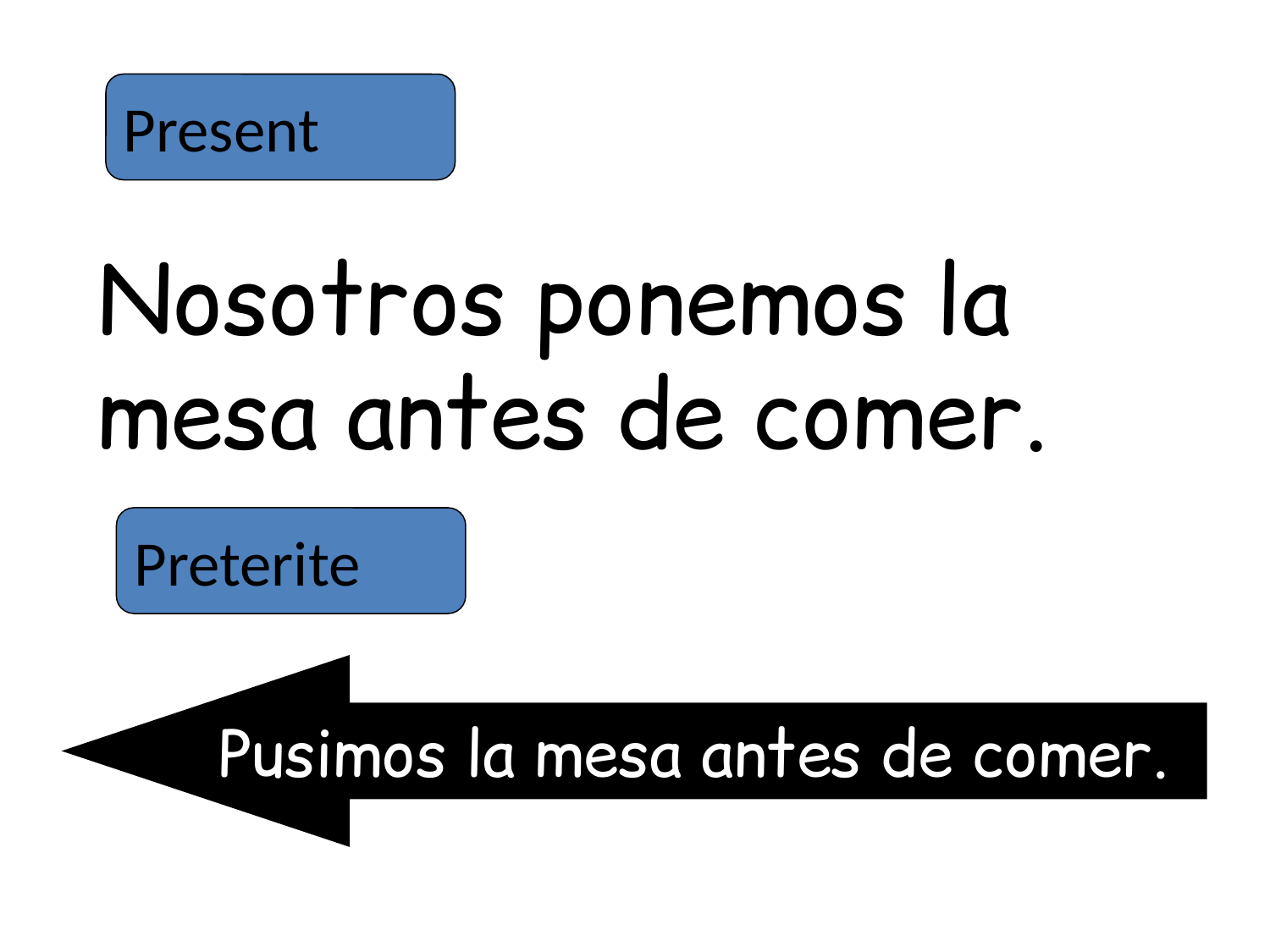

Present
Nosotros ponemos la mesa antes de comer.
Preterite
Pusimos la mesa antes de comer.